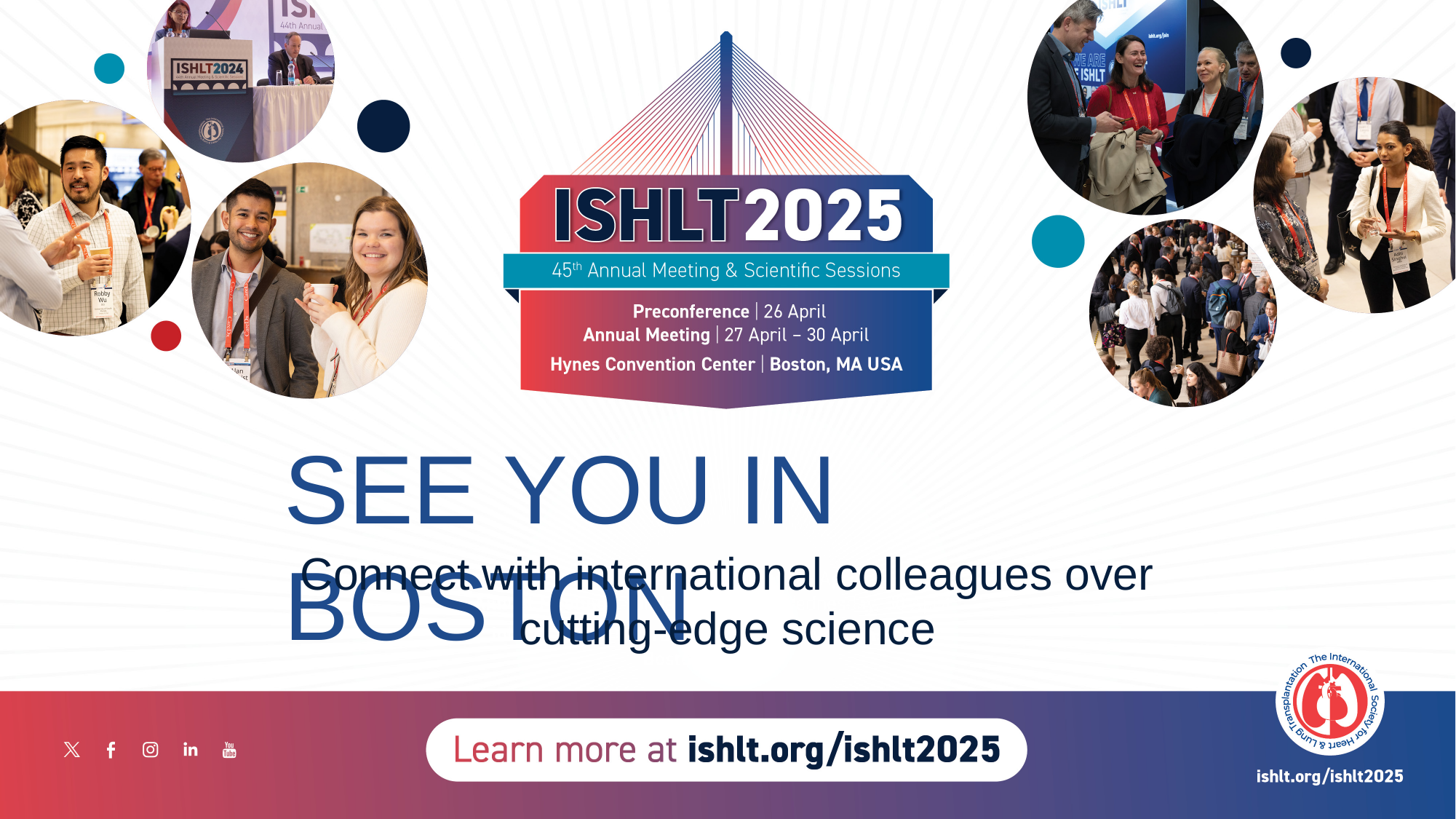

SEE YOU IN BOSTON
Connect with international colleagues over cutting-edge science